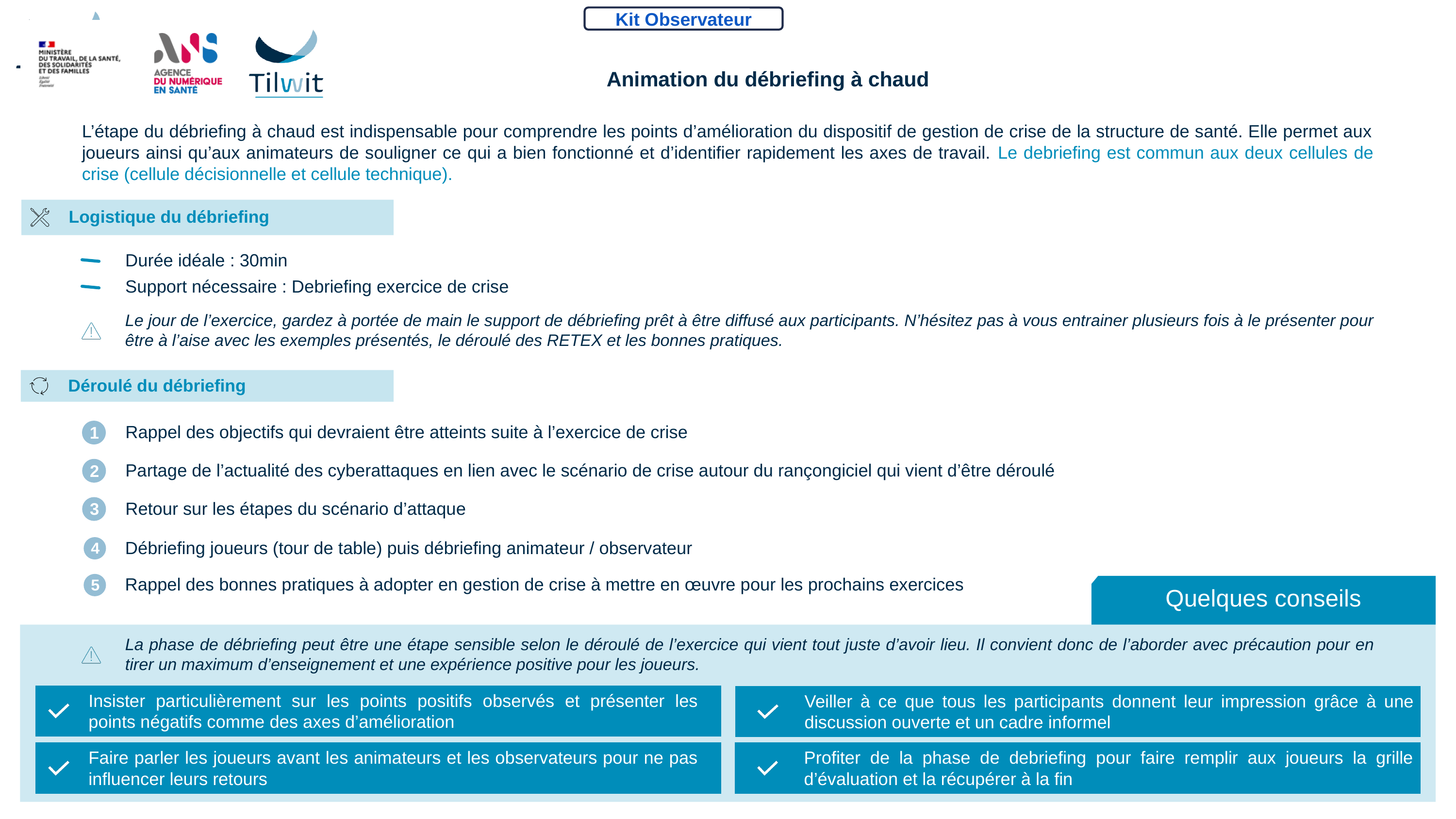

Kit Observateur

Animation du débriefing à chaud
L’étape du débriefing à chaud est indispensable pour comprendre les points d’amélioration du dispositif de gestion de crise de la structure de santé. Elle permet aux joueurs ainsi qu’aux animateurs de souligner ce qui a bien fonctionné et d’identifier rapidement les axes de travail. Le debriefing est commun aux deux cellules de crise (cellule décisionnelle et cellule technique).

          Logistique du débriefing

Durée idéale : 30min

Support nécessaire : Debriefing exercice de crise

Le jour de l’exercice, gardez à portée de main le support de débriefing prêt à être diffusé aux participants. N’hésitez pas à vous entrainer plusieurs fois à le présenter pour être à l’aise avec les exemples présentés, le déroulé des RETEX et les bonnes pratiques.

          Déroulé du débriefing

1
Rappel des objectifs qui devraient être atteints suite à l’exercice de crise

2
Partage de l’actualité des cyberattaques en lien avec le scénario de crise autour du rançongiciel qui vient d’être déroulé

3
Retour sur les étapes du scénario d’attaque
Débriefing joueurs (tour de table) puis débriefing animateur / observateur

4
Rappel des bonnes pratiques à adopter en gestion de crise à mettre en œuvre pour les prochains exercices

5

Quelques conseils

La phase de débriefing peut être une étape sensible selon le déroulé de l’exercice qui vient tout juste d’avoir lieu. Il convient donc de l’aborder avec précaution pour en tirer un maximum d’enseignement et une expérience positive pour les joueurs.

Insister particulièrement sur les points positifs observés et présenter les points négatifs comme des axes d’amélioration
Veiller à ce que tous les participants donnent leur impression grâce à une discussion ouverte et un cadre informel

Faire parler les joueurs avant les animateurs et les observateurs pour ne pas influencer leurs retours
Profiter de la phase de debriefing pour faire remplir aux joueurs la grille d’évaluation et la récupérer à la fin